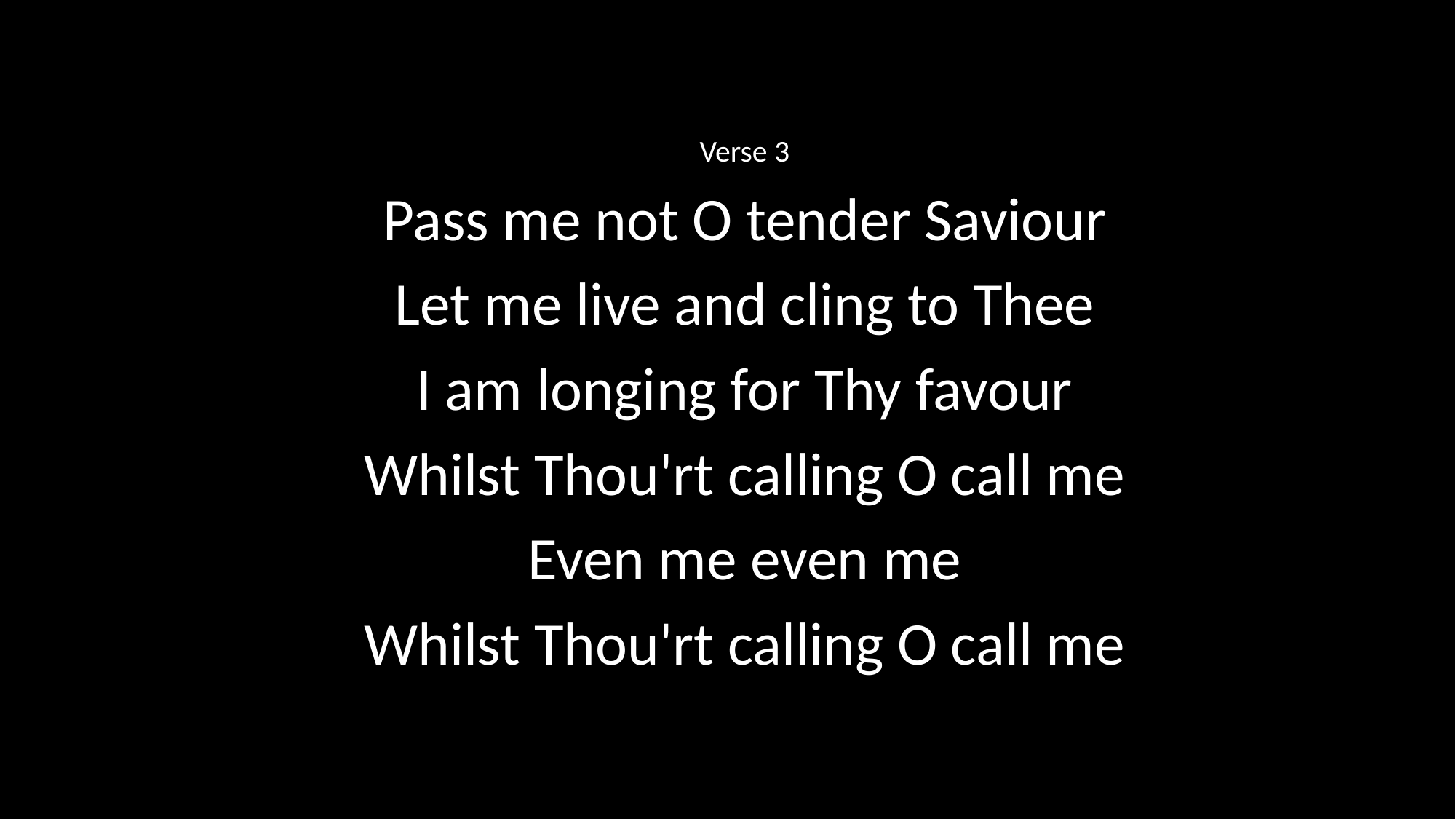

Verse 3
Pass me not O tender Saviour
Let me live and cling to Thee
I am longing for Thy favour
Whilst Thou'rt calling O call me
Even me even me
Whilst Thou'rt calling O call me